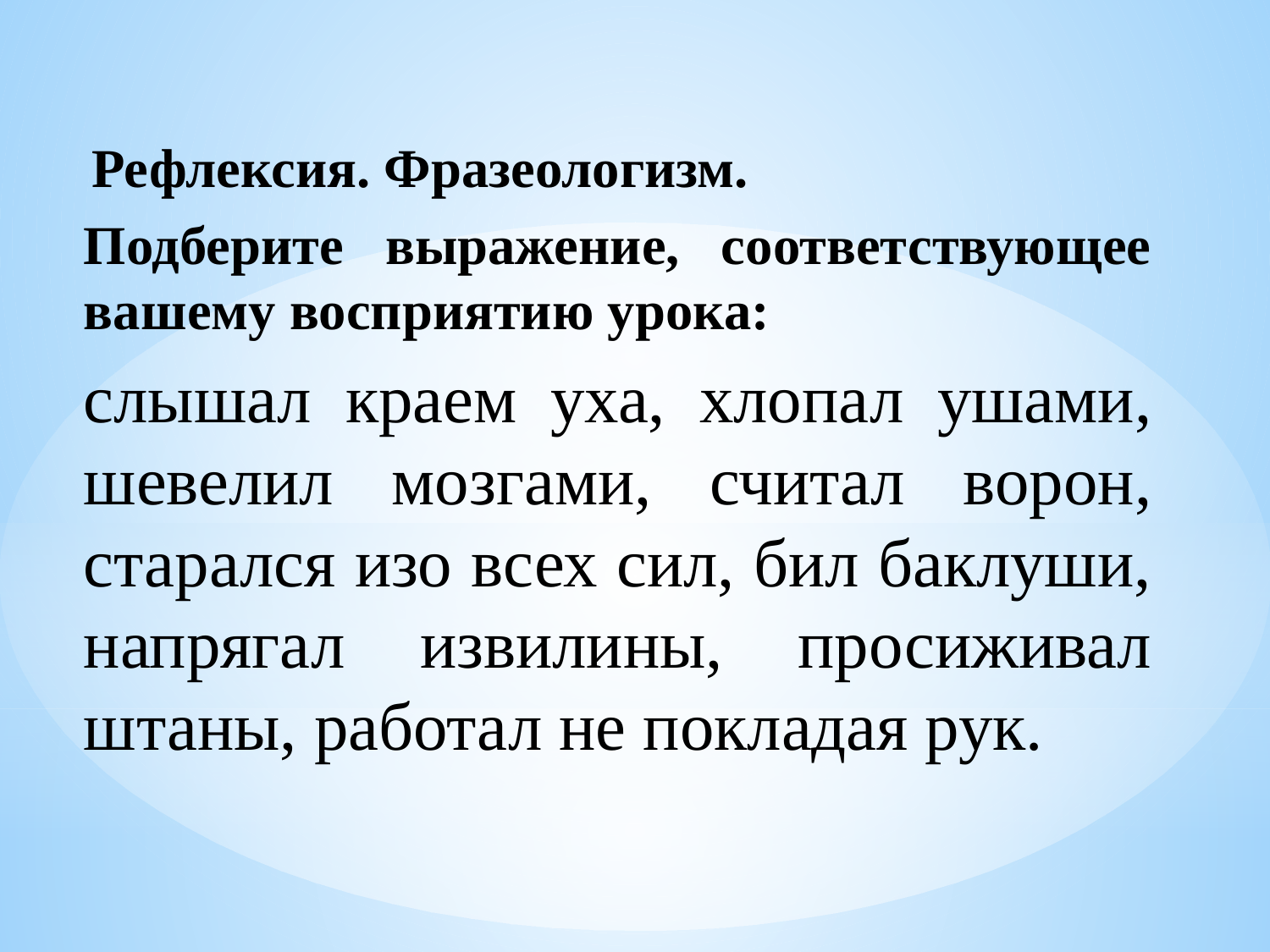

Рефлексия. Фразеологизм.
Подберите выражение, соответствующее вашему восприятию урока:
слышал краем уха, хлопал ушами, шевелил мозгами, считал ворон, старался изо всех сил, бил баклуши, напрягал извилины, просиживал штаны, работал не покладая рук.

#